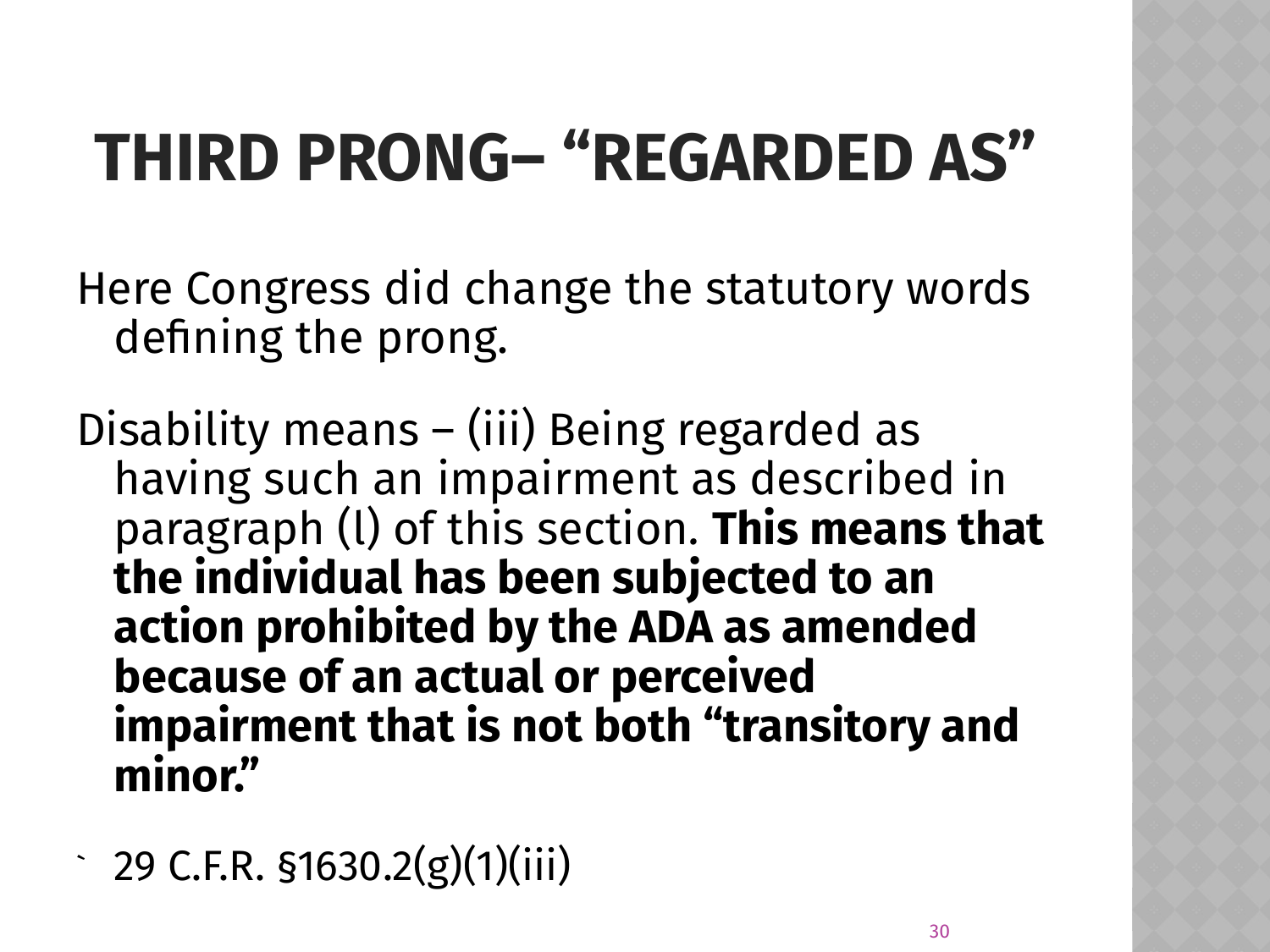

# third prong– “regarded as”
Here Congress did change the statutory words defining the prong.
Disability means – (iii) Being regarded as having such an impairment as described in paragraph (l) of this section. This means that the individual has been subjected to an action prohibited by the ADA as amended because of an actual or perceived impairment that is not both “transitory and minor.”
`	29 C.F.R. §1630.2(g)(1)(iii)
30